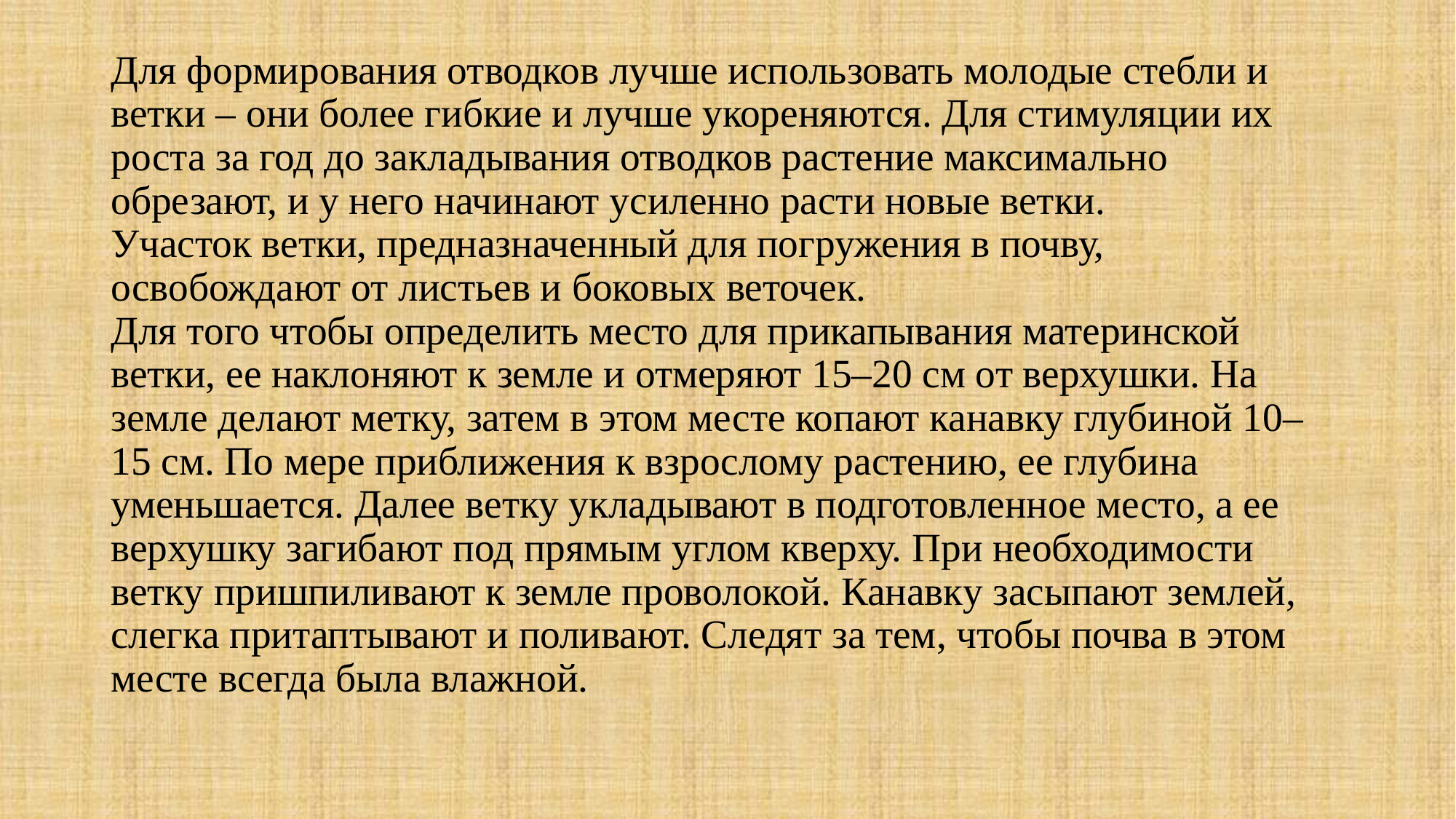

# Для формирования отводков лучше использовать молодые стебли и ветки – они более гибкие и лучше укореняются. Для стимуляции их роста за год до закладывания отводков растение максимально обрезают, и у него начинают усиленно расти новые ветки. Участок ветки, предназначенный для погружения в почву, освобождают от листьев и боковых веточек. Для того чтобы определить место для прикапывания материнской ветки, ее наклоняют к земле и отмеряют 15–20 см от верхушки. На земле делают метку, затем в этом месте копают канавку глубиной 10–15 см. По мере приближения к взрослому растению, ее глубина уменьшается. Далее ветку укладывают в подготовленное место, а ее верхушку загибают под прямым углом кверху. При необходимости ветку пришпиливают к земле проволокой. Канавку засыпают землей, слегка притаптывают и поливают. Следят за тем, чтобы почва в этом месте всегда была влажной.